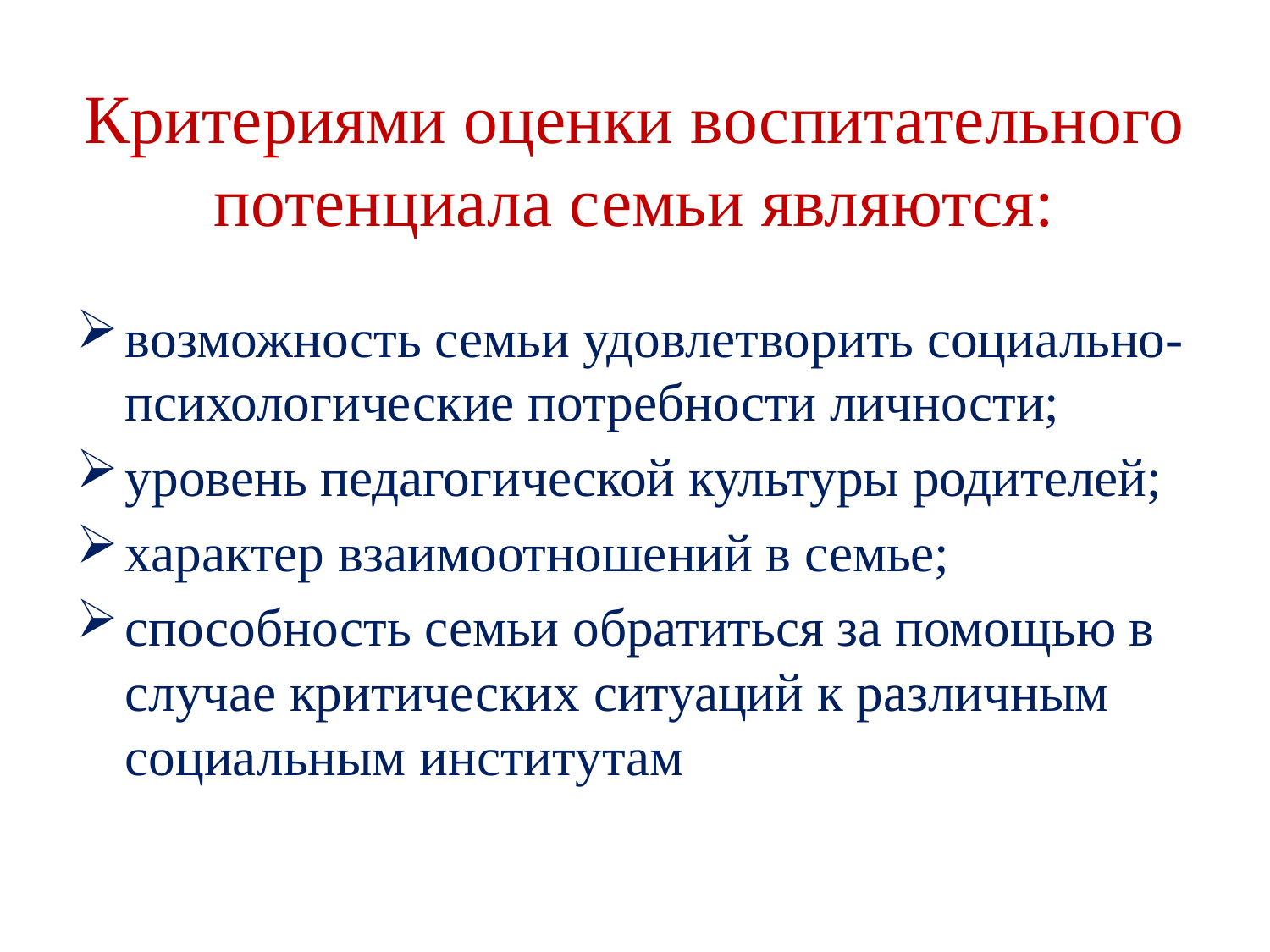

# Критериями оценки воспитательного потенциала семьи являются:

возможность семьи удовлетворить социально-психологические потребности личности;
уровень педагогической культуры родителей;
характер взаимоотношений в семье;
способность семьи обратиться за помощью в случае критических ситуаций к различным социальным институтам